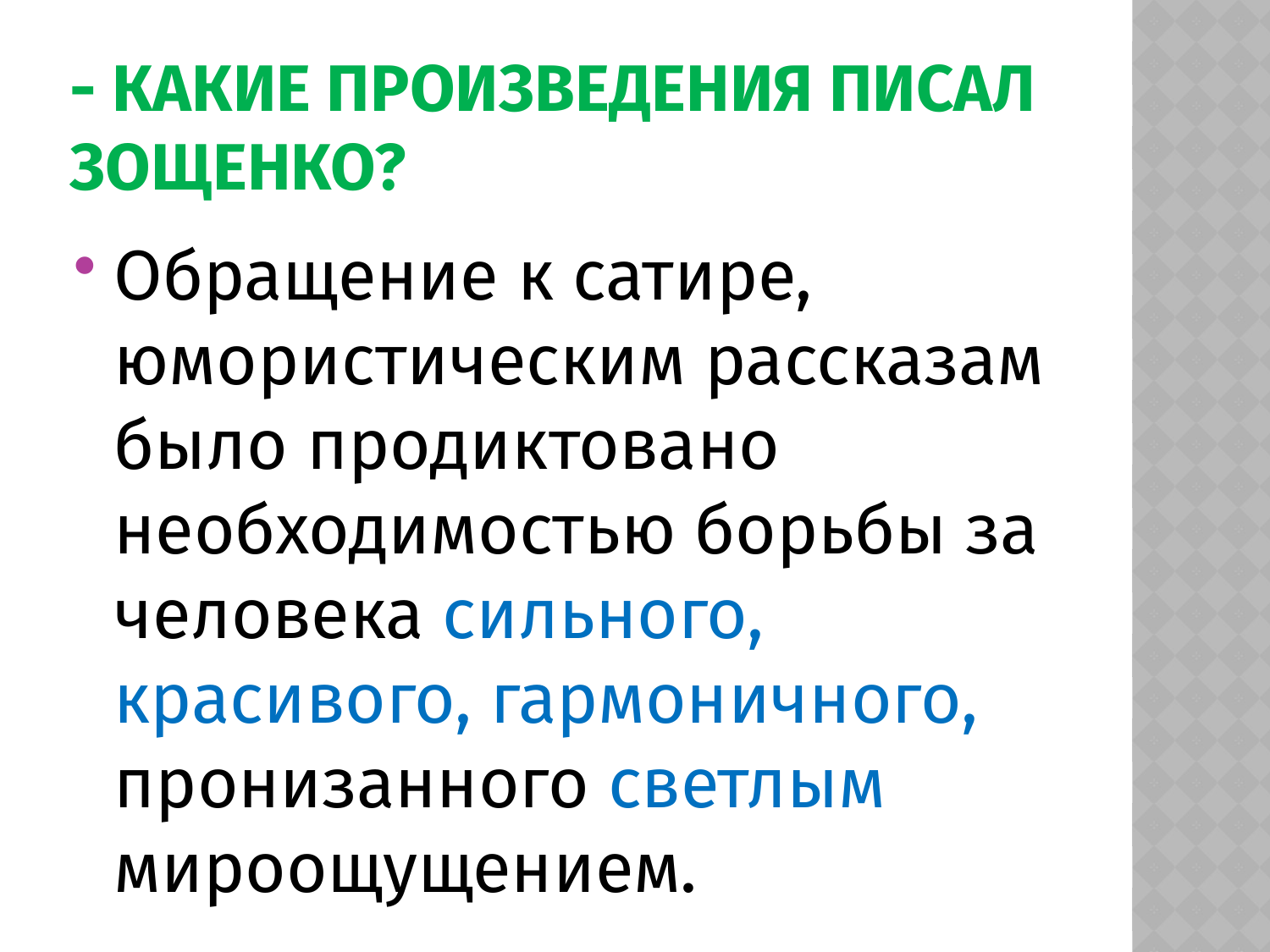

# - Какие произведения писал Зощенко?
Обращение к сатире, юмористическим рассказам было продиктовано необходимостью борьбы за человека сильного, красивого, гармоничного, пронизанного светлым мироощущением.